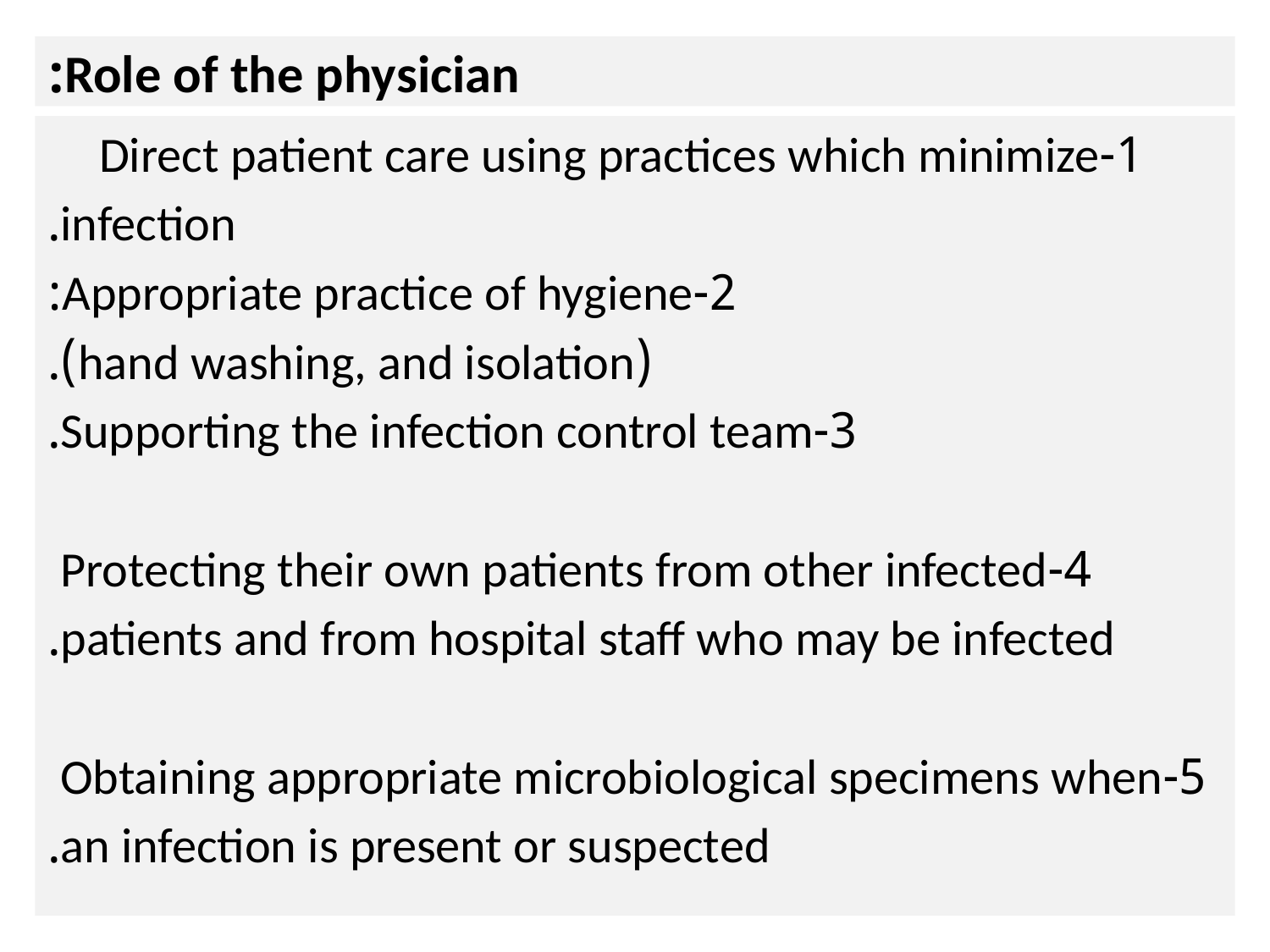

# Role of the physician:
1-Direct patient care using practices which minimize
    infection.
2-Appropriate practice of hygiene:
    (hand washing, and isolation).
3-Supporting the infection control team.

4-Protecting their own patients from other infected
    patients and from hospital staff who may be infected.

5-Obtaining appropriate microbiological specimens when
     an infection is present or suspected.